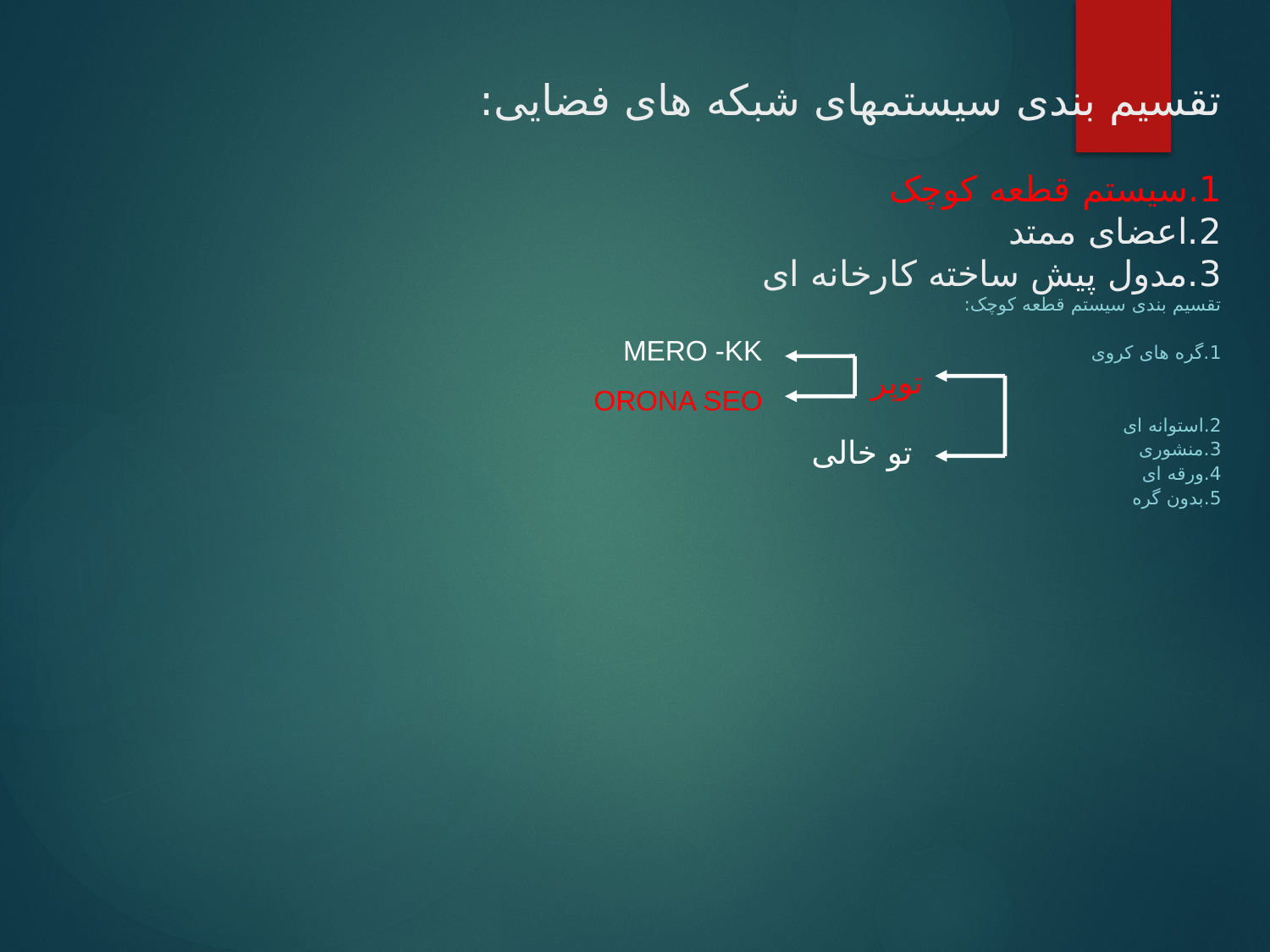

# تقسیم بندی سیستمهای شبکه های فضایی: 1.سیستم قطعه کوچک 2.اعضای ممتد 3.مدول پیش ساخته کارخانه ای
تقسیم بندی سیستم قطعه کوچک:

1.گره های کروی

2.استوانه ای
3.منشوری
4.ورقه ای
5.بدون گره

MERO -KK
توپر

ORONA SEO

تو خالی